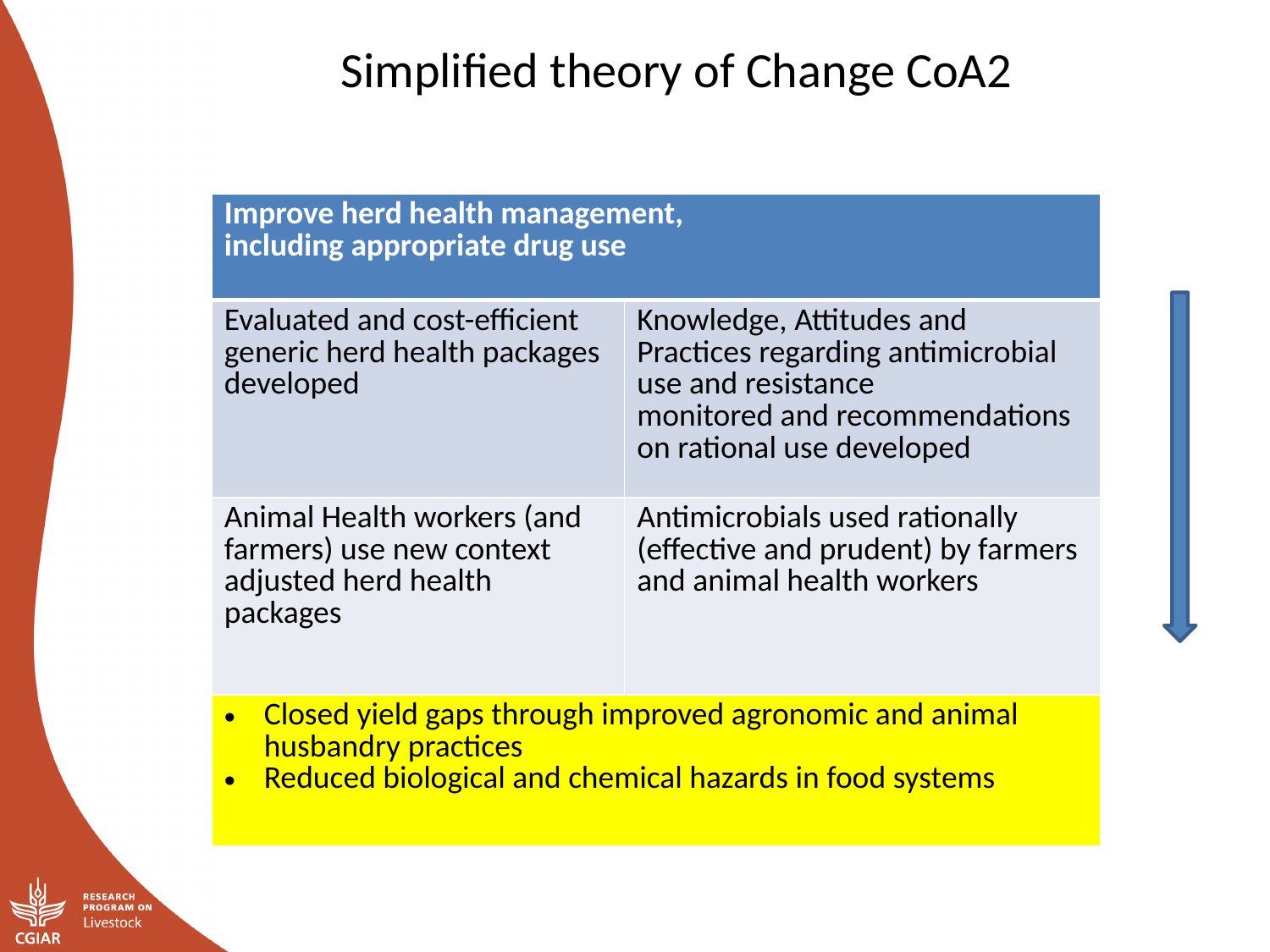

Simplified theory of Change CoA2
| Improve herd health management, including appropriate drug use |  |
| --- | --- |
| Evaluated and cost-efficient generic herd health packages developed | Knowledge, Attitudes and Practices regarding antimicrobial use and resistance monitored and recommendations on rational use developed |
| Animal Health workers (and farmers) use new context adjusted herd health packages | Antimicrobials used rationally (effective and prudent) by farmers and animal health workers |
| Closed yield gaps through improved agronomic and animal husbandry practices Reduced biological and chemical hazards in food systems |  |